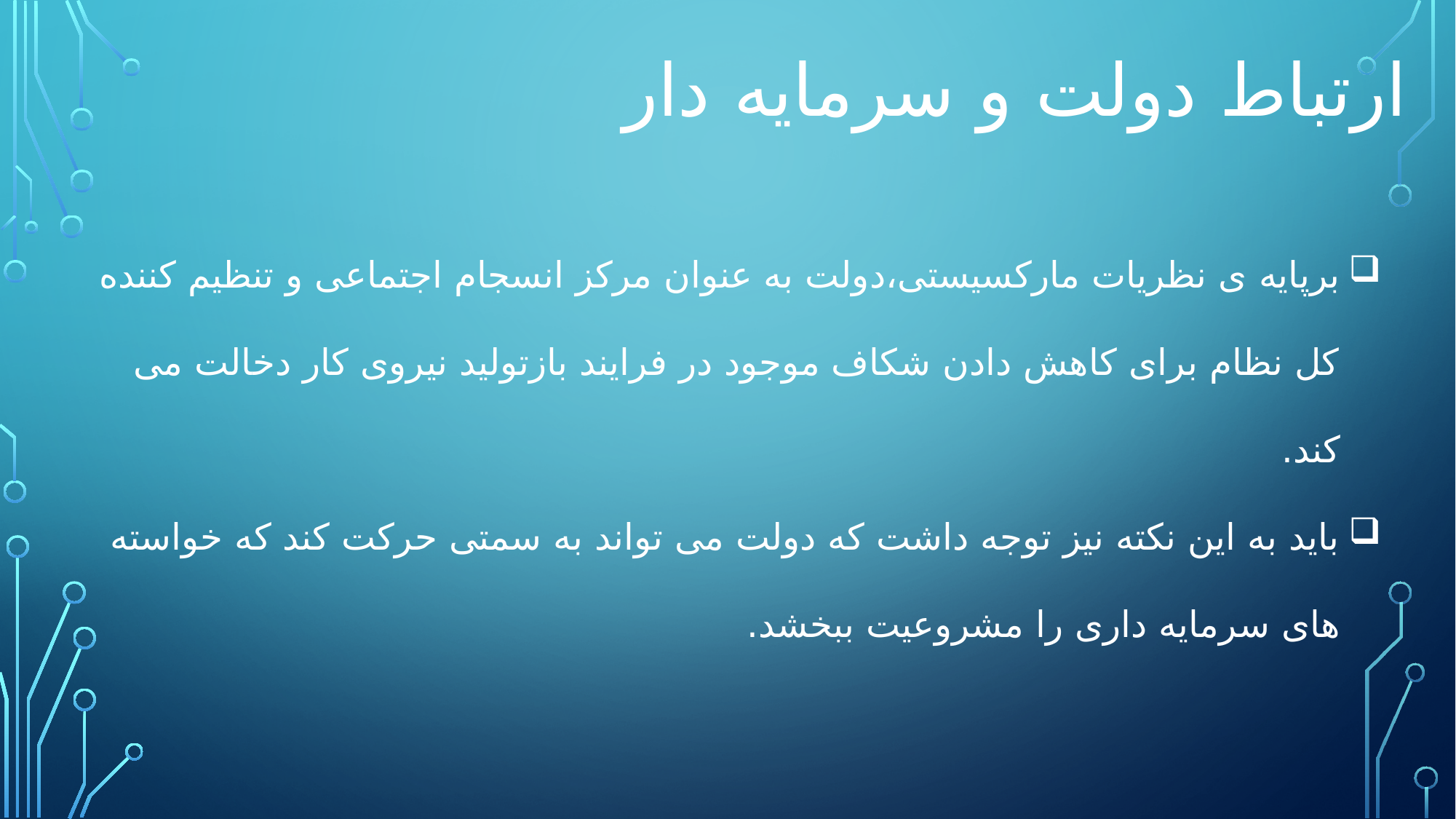

ارتباط دولت و سرمایه دار
برپایه ی نظریات مارکسیستی،دولت به عنوان مرکز انسجام اجتماعی و تنظیم کننده کل نظام برای کاهش دادن شکاف موجود در فرایند بازتولید نیروی کار دخالت می کند.
باید به این نکته نیز توجه داشت که دولت می تواند به سمتی حرکت کند که خواسته های سرمایه داری را مشروعیت ببخشد.